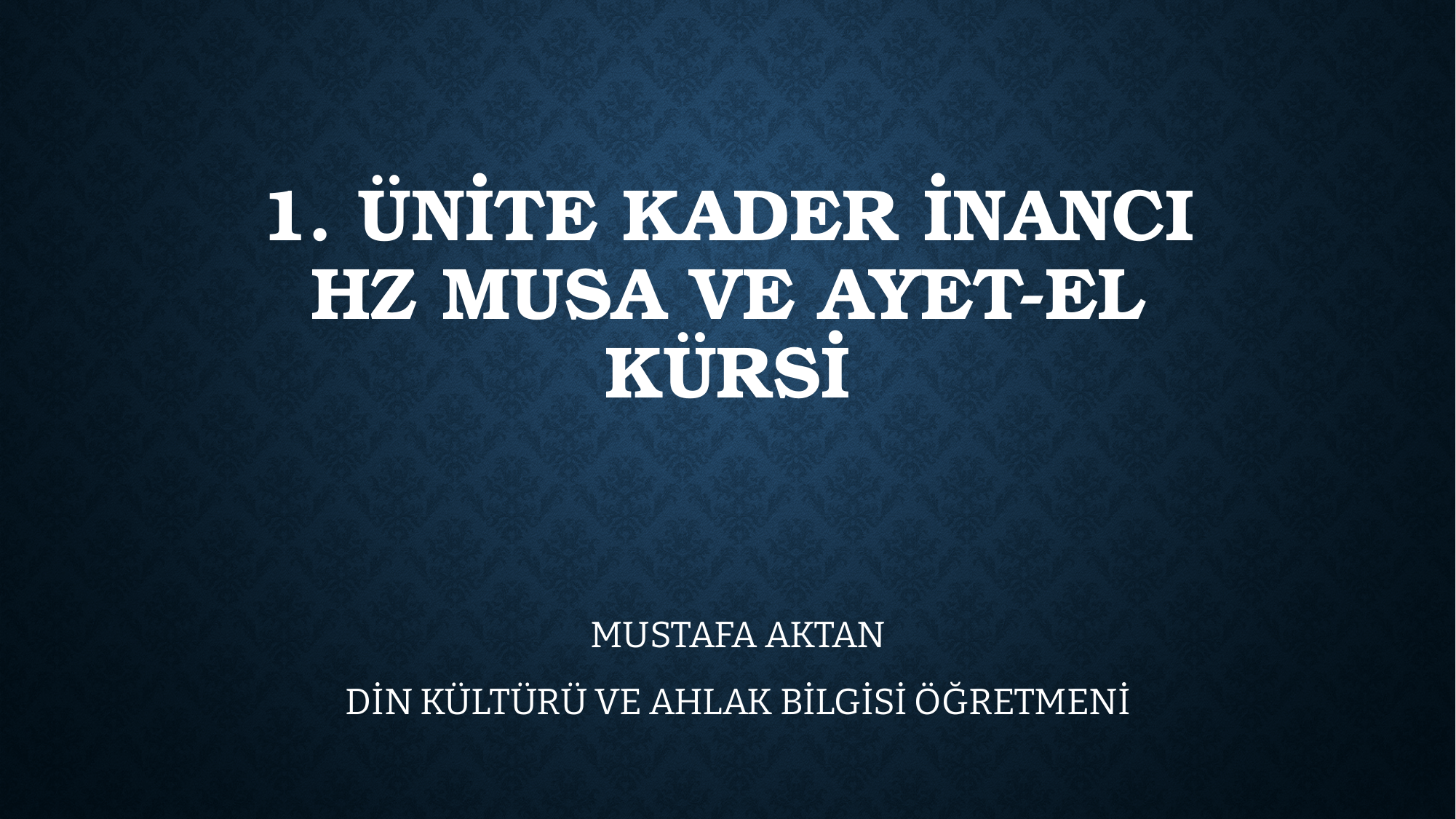

# 1. ÜNİTE KADER İNANCI HZ MUSA VE AYET-EL KÜRSİ
MUSTAFA AKTAN
DİN KÜLTÜRÜ VE AHLAK BİLGİSİ ÖĞRETMENİ